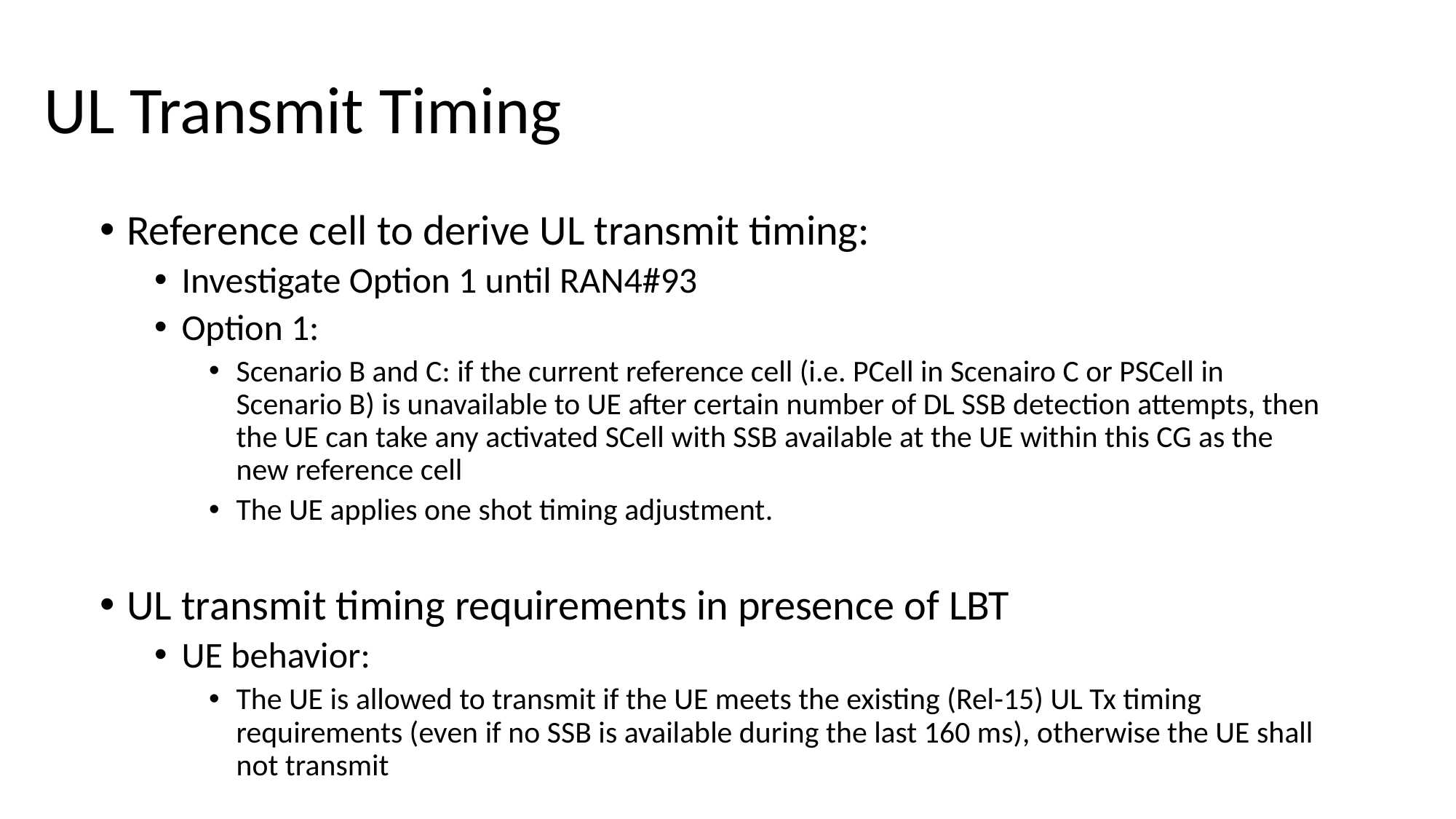

# UL Transmit Timing
Reference cell to derive UL transmit timing:
Investigate Option 1 until RAN4#93
Option 1:
Scenario B and C: if the current reference cell (i.e. PCell in Scenairo C or PSCell in Scenario B) is unavailable to UE after certain number of DL SSB detection attempts, then the UE can take any activated SCell with SSB available at the UE within this CG as the new reference cell
The UE applies one shot timing adjustment.

UL transmit timing requirements in presence of LBT
UE behavior:
The UE is allowed to transmit if the UE meets the existing (Rel-15) UL Tx timing requirements (even if no SSB is available during the last 160 ms), otherwise the UE shall not transmit